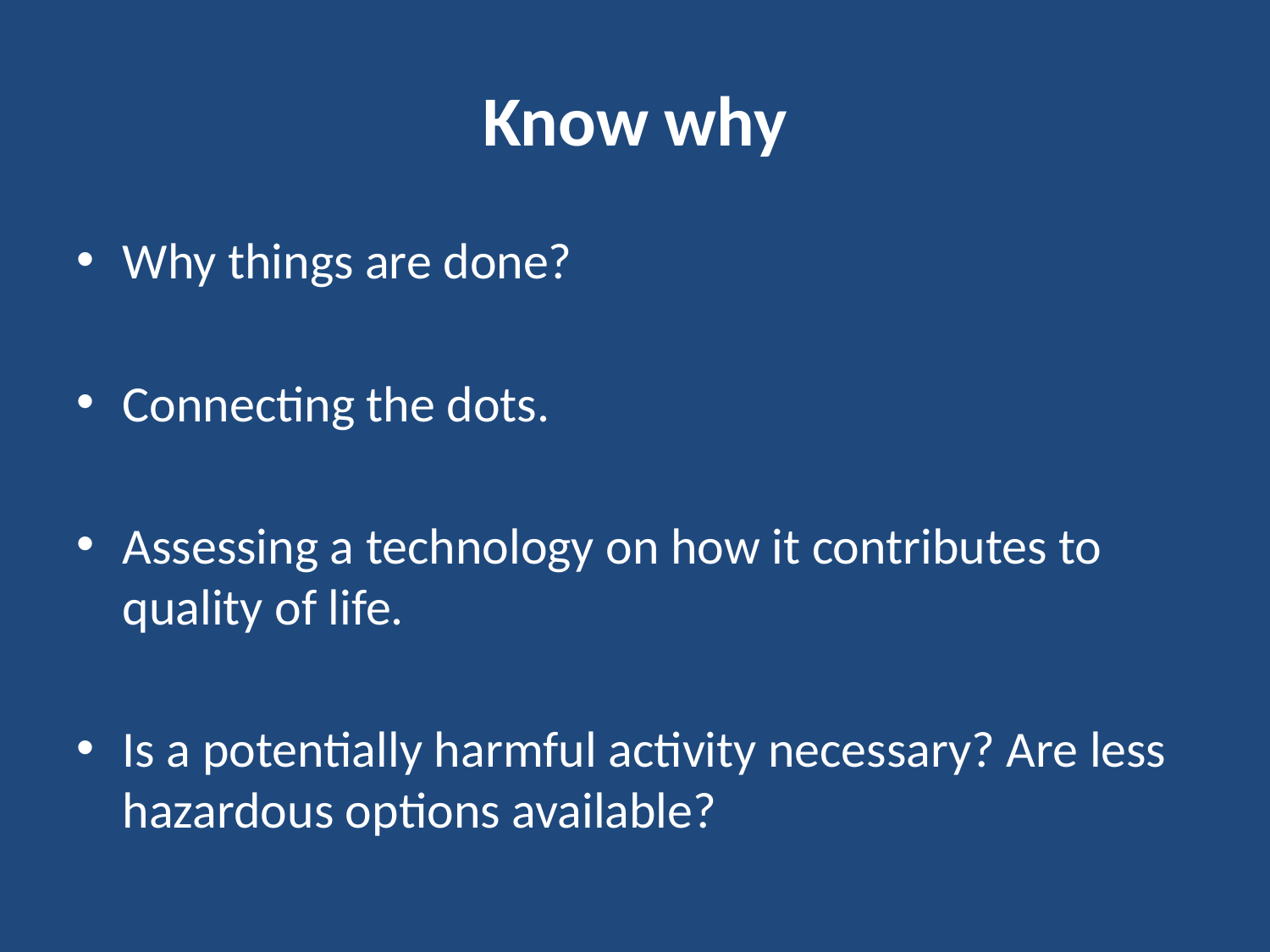

# Know why
Why things are done?

Connecting the dots.

Assessing a technology on how it contributes to quality of life.

Is a potentially harmful activity necessary? Are less hazardous options available?